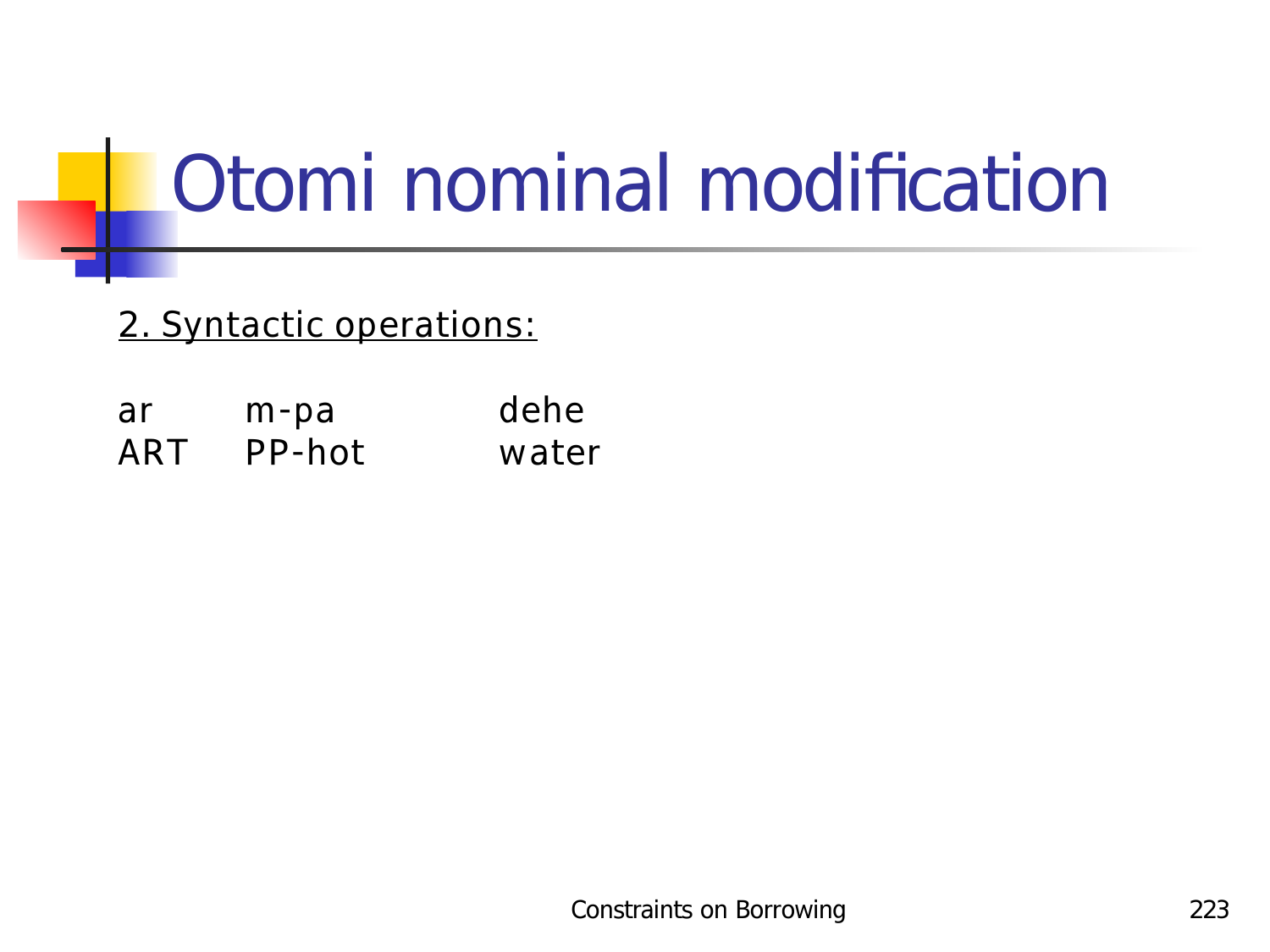

# Otomi nominal modification
2. Syntactic operations:

ar 	m-pa		dehe
ART	PP-hot		water

Constraints on Borrowing
223